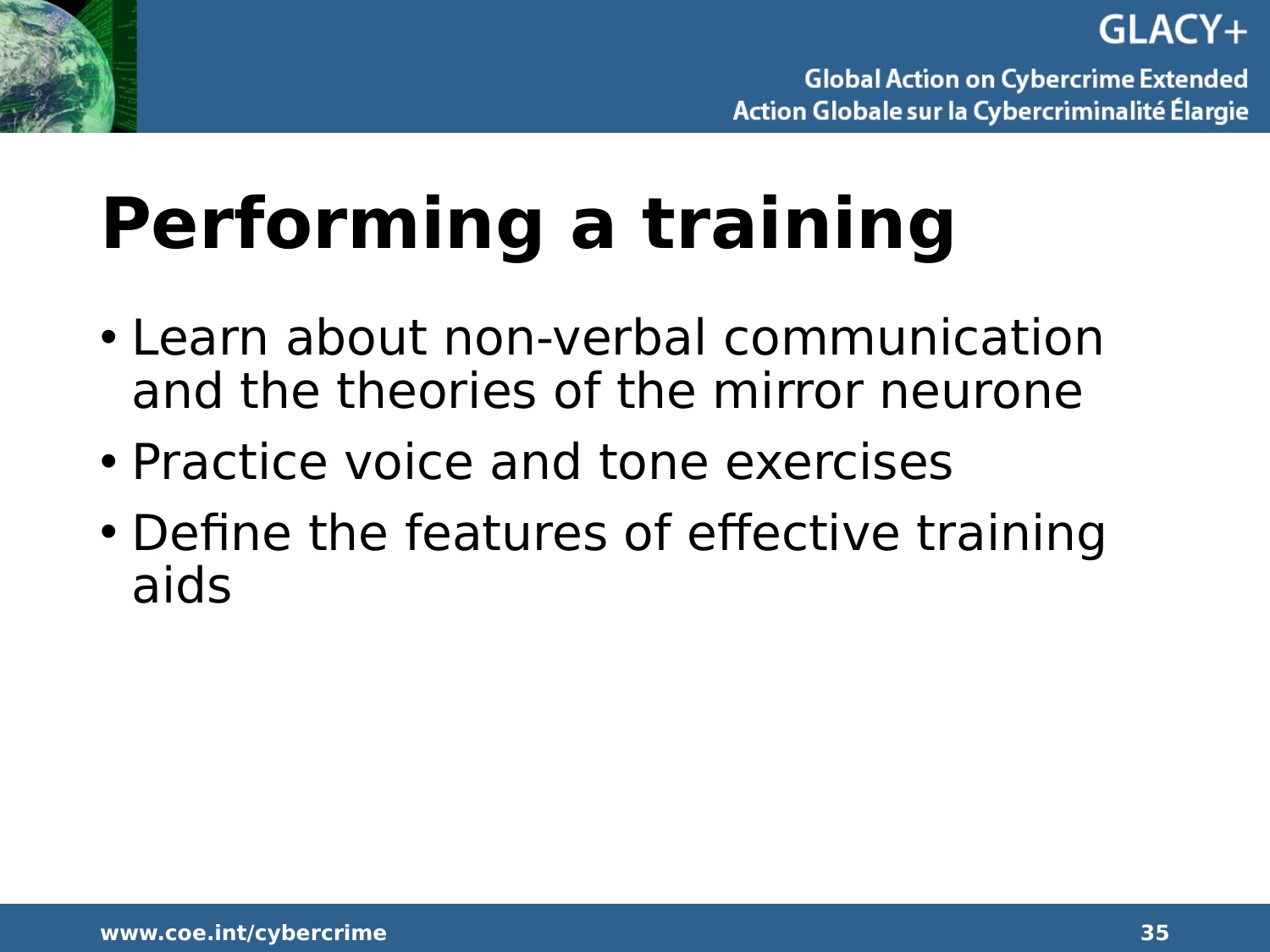

# Performing a training
Learn about non-verbal communication and the theories of the mirror neurone
Practice voice and tone exercises
Define the features of effective training aids
www.coe.int/cybercrime
35